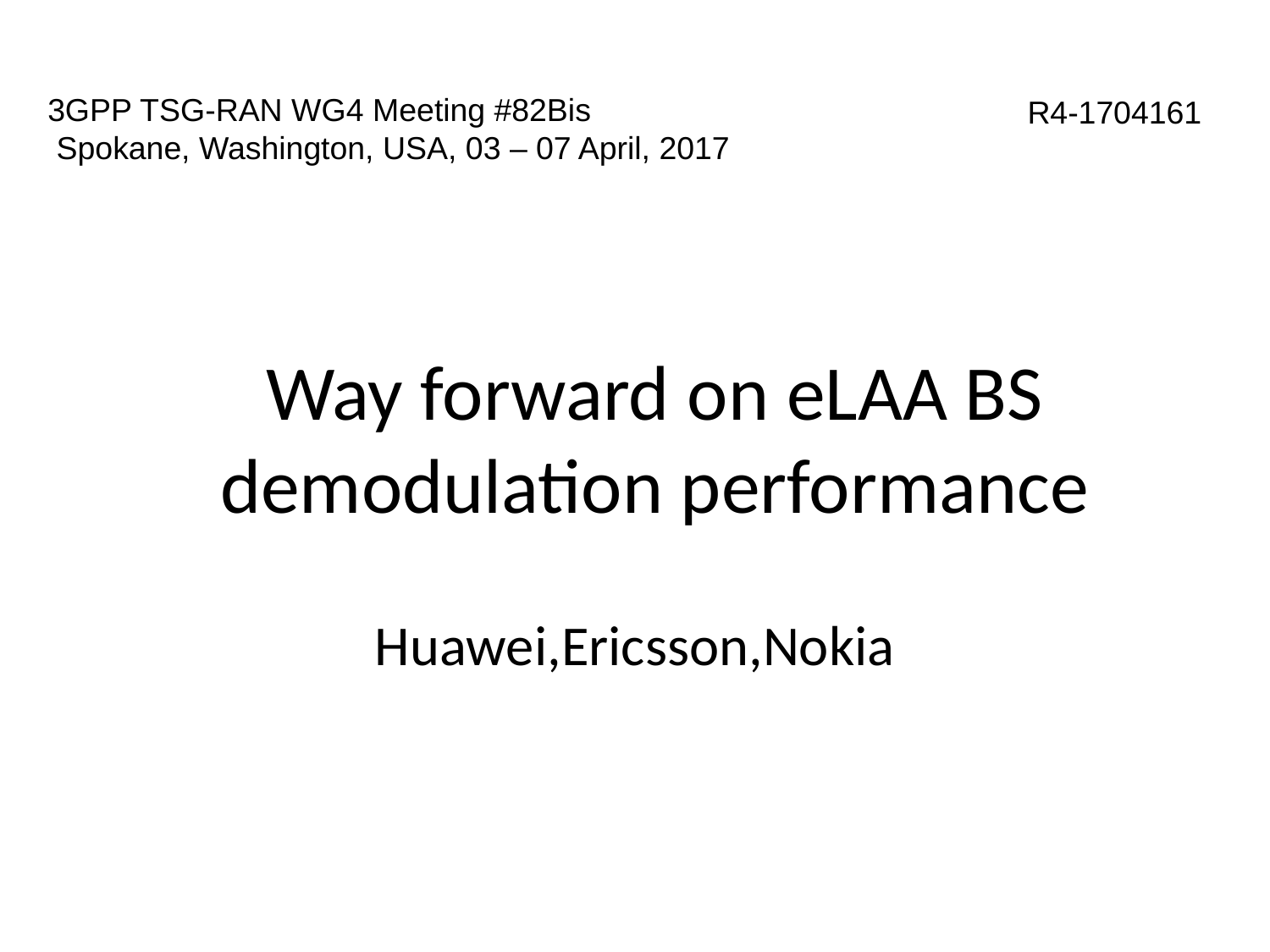

# 3GPP TSG-RAN WG4 Meeting #82Bis Spokane, Washington, USA, 03 – 07 April, 2017
R4-1704161
Way forward on eLAA BS demodulation performance
Huawei,Ericsson,Nokia